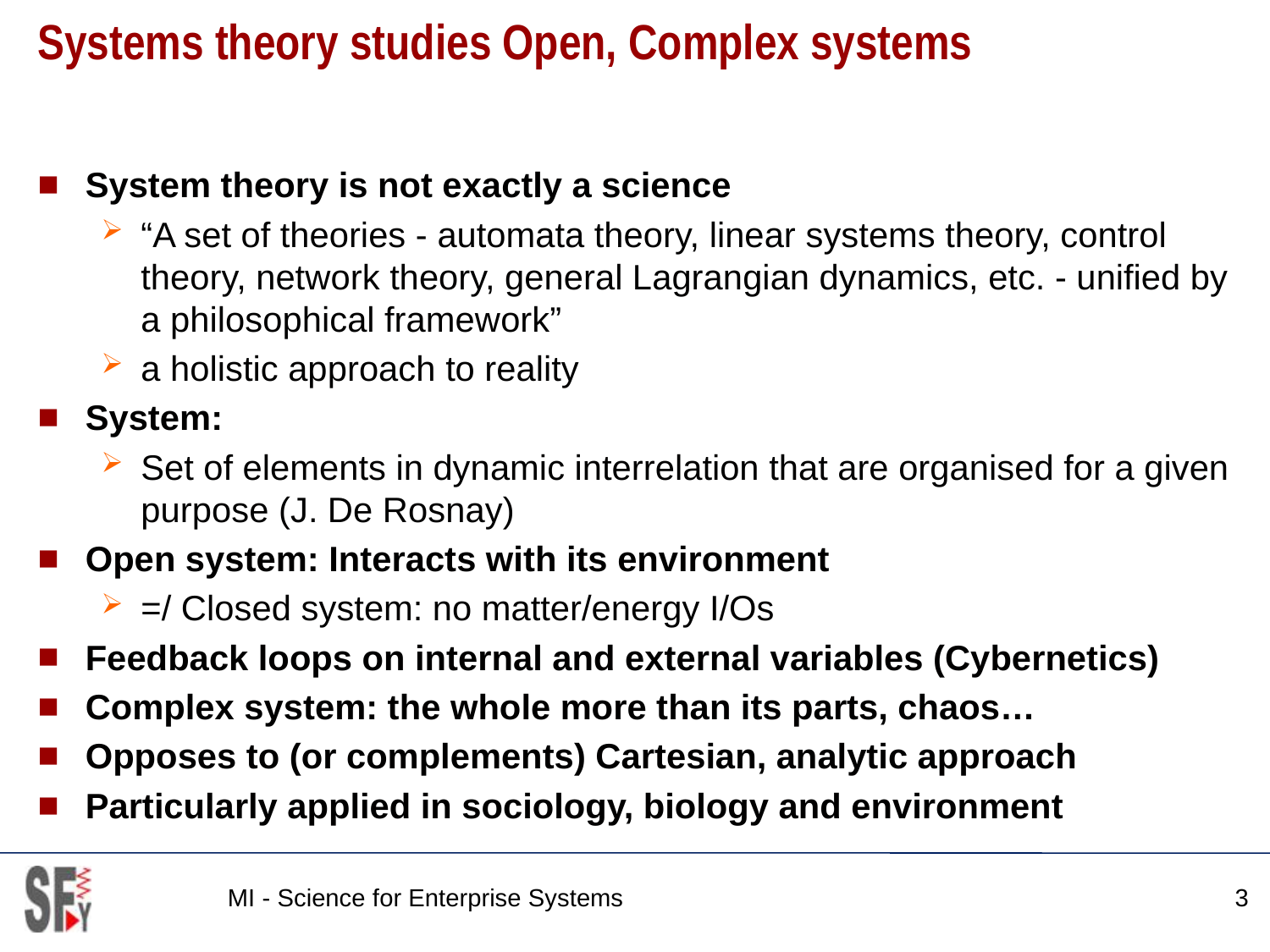

# Systems theory studies Open, Complex systems
System theory is not exactly a science
“A set of theories - automata theory, linear systems theory, control theory, network theory, general Lagrangian dynamics, etc. - unified by a philosophical framework”
a holistic approach to reality
System:
Set of elements in dynamic interrelation that are organised for a given purpose (J. De Rosnay)
Open system: Interacts with its environment
=/ Closed system: no matter/energy I/Os
Feedback loops on internal and external variables (Cybernetics)
Complex system: the whole more than its parts, chaos…
Opposes to (or complements) Cartesian, analytic approach
Particularly applied in sociology, biology and environment
MI - Science for Enterprise Systems
3